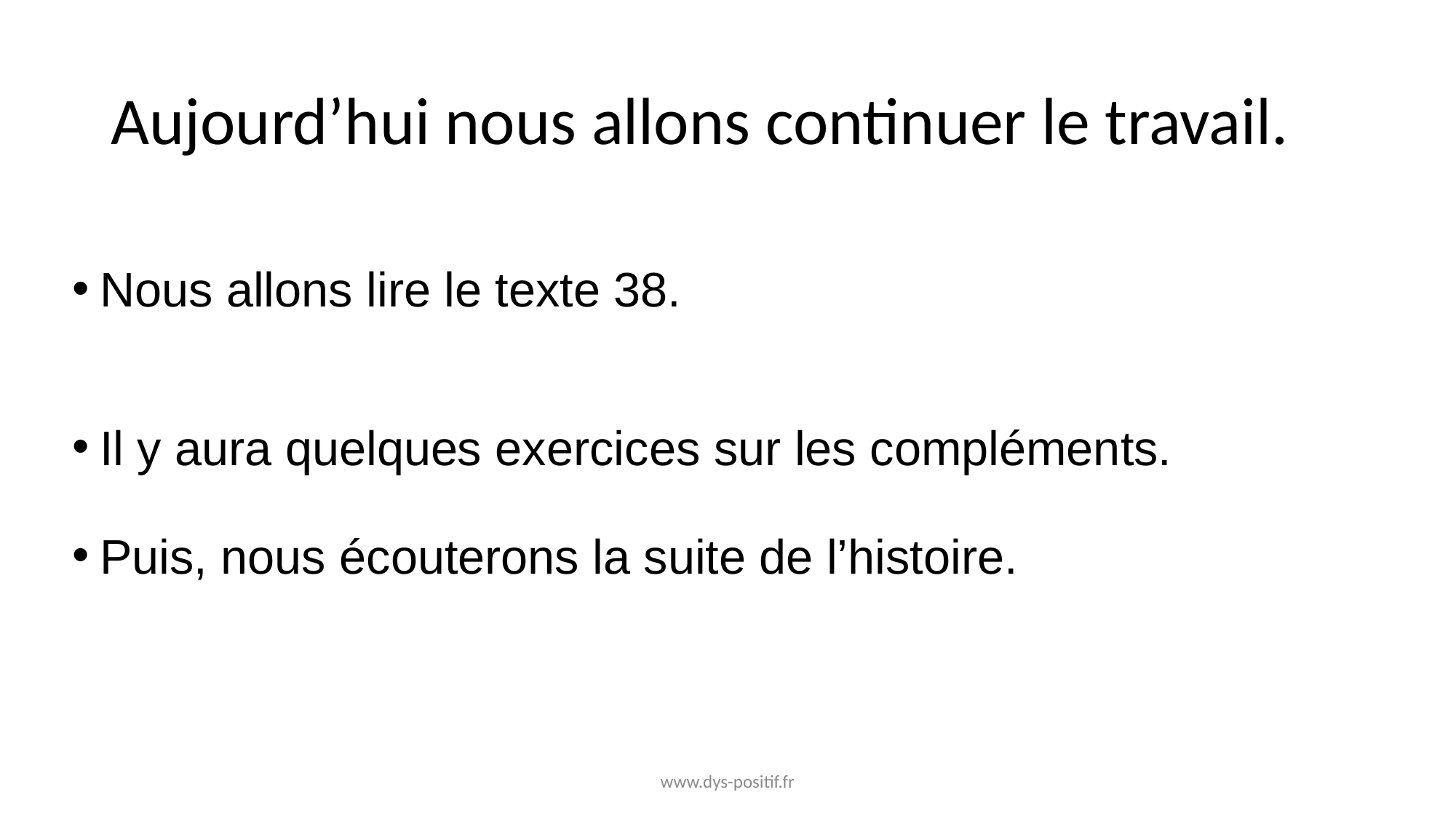

# Aujourd’hui nous allons continuer le travail.
Nous allons lire le texte 38.

Il y aura quelques exercices sur les compléments.
Puis, nous écouterons la suite de l’histoire.
www.dys-positif.fr